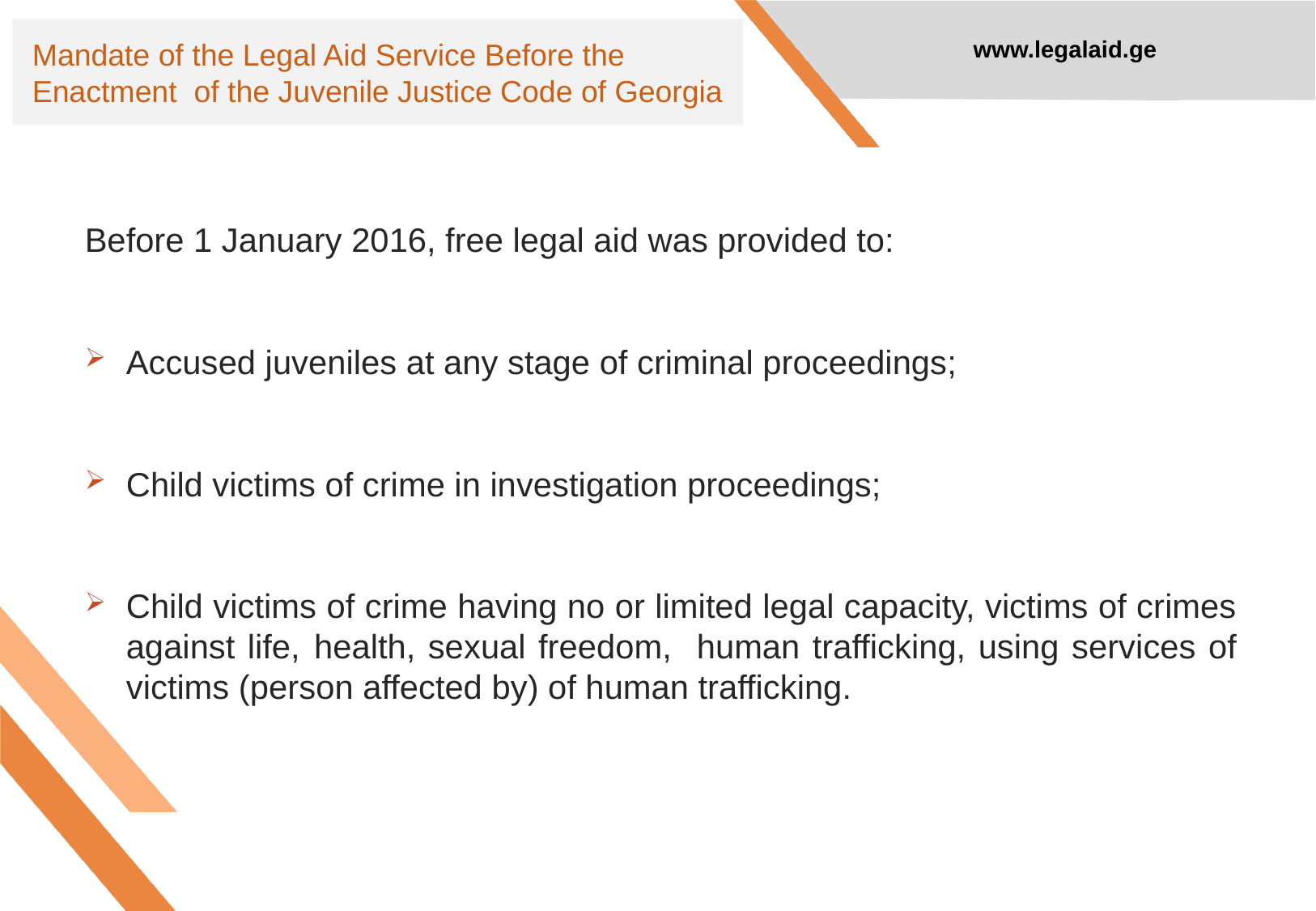

# Mandate of the Legal Aid Service Before the Enactment  of the Juvenile Justice Code of Georgia
www.legalaid.ge
Before 1 January 2016, free legal aid was provided to:

Accused juveniles at any stage of criminal proceedings;

Child victims of crime in investigation proceedings;

Child victims of crime having no or limited legal capacity, victims of crimes against life, health, sexual freedom,  human trafficking, using services of victims (person affected by) of human trafficking.